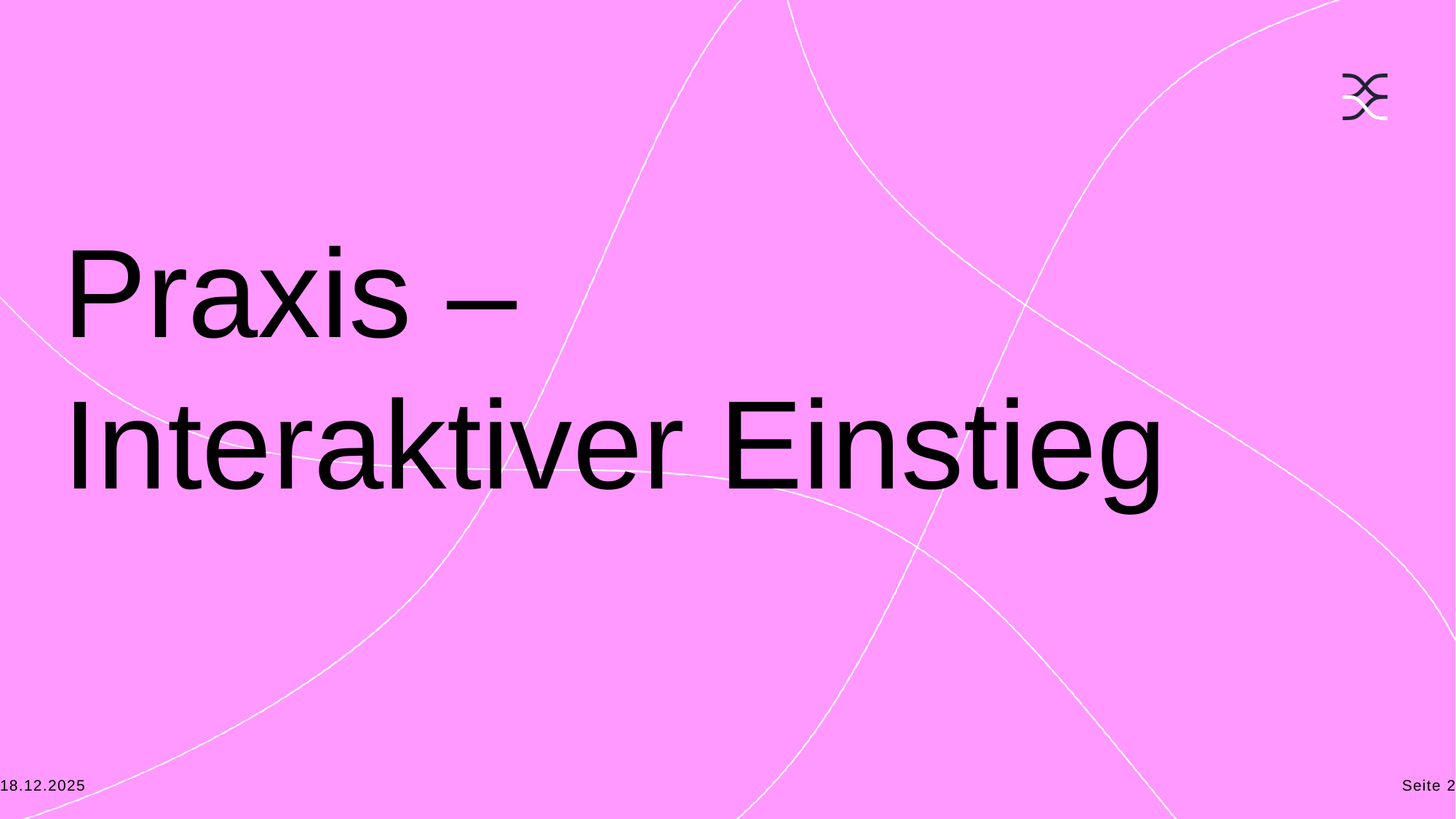

# Praxis – Interaktiver Einstieg
18.12.2025
Seite 2